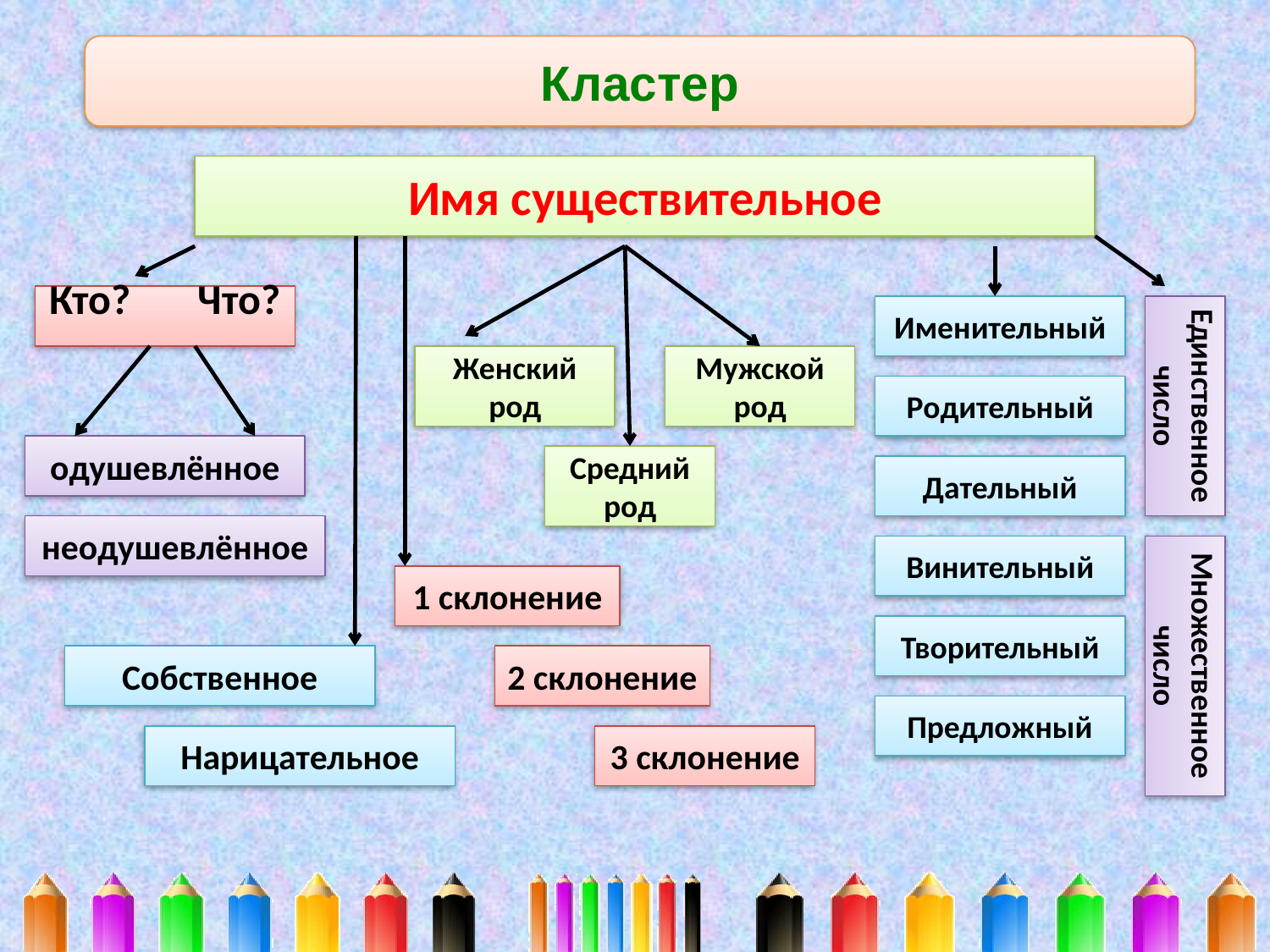

Кластер
#

Имя существительное
Кто?       Что?
Именительный
Женский род
Мужской род
Единственное число
Родительный
одушевлённое
Средний род
Дательный
неодушевлённое
Винительный
1 склонение
Творительный
Множественное число
Собственное
2 склонение
Предложный
Нарицательное
3 склонение